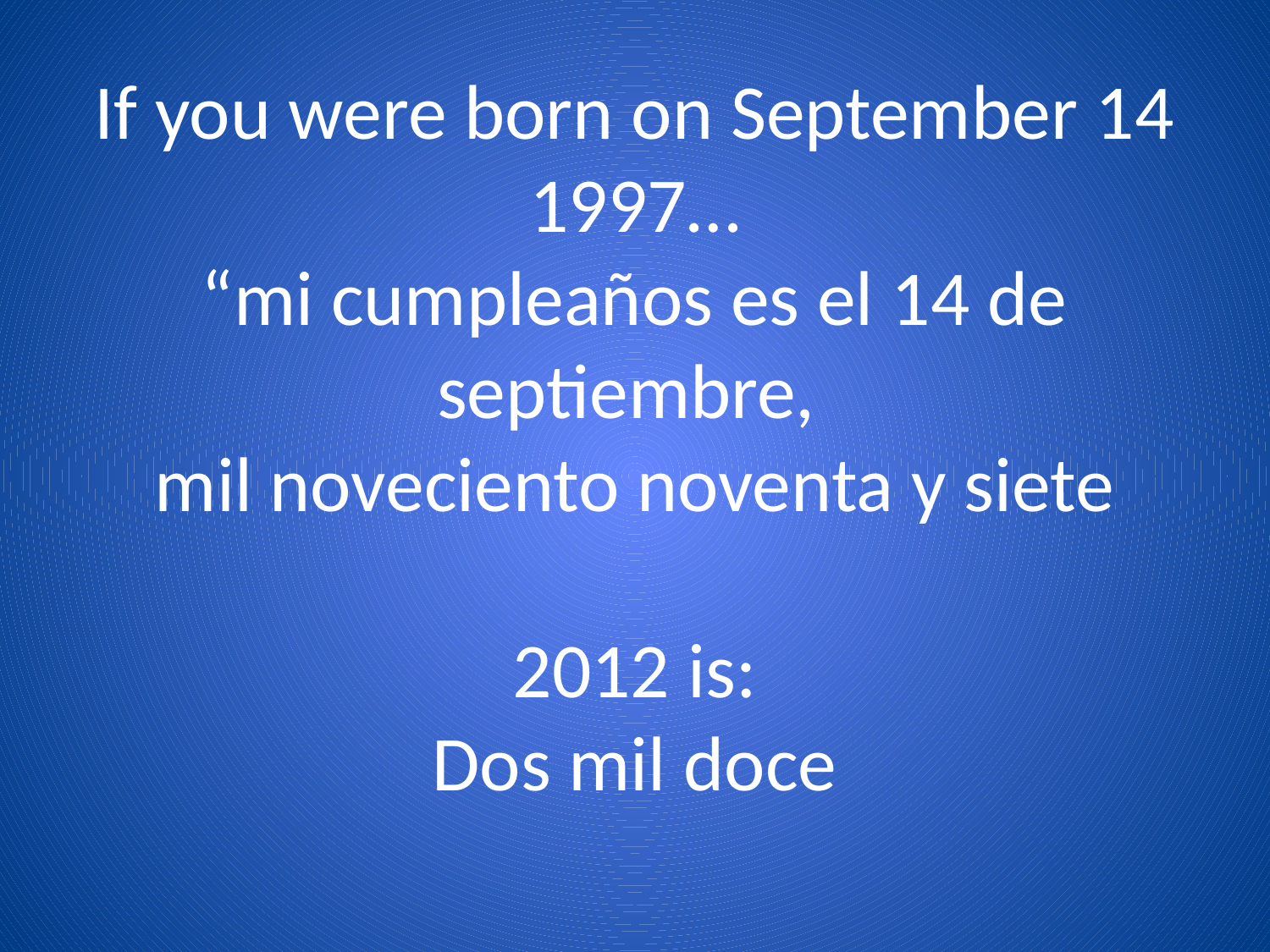

# If you were born on September 14 1997… “mi cumpleaños es el 14 de septiembre, mil noveciento noventa y siete 2012 is: Dos mil doce